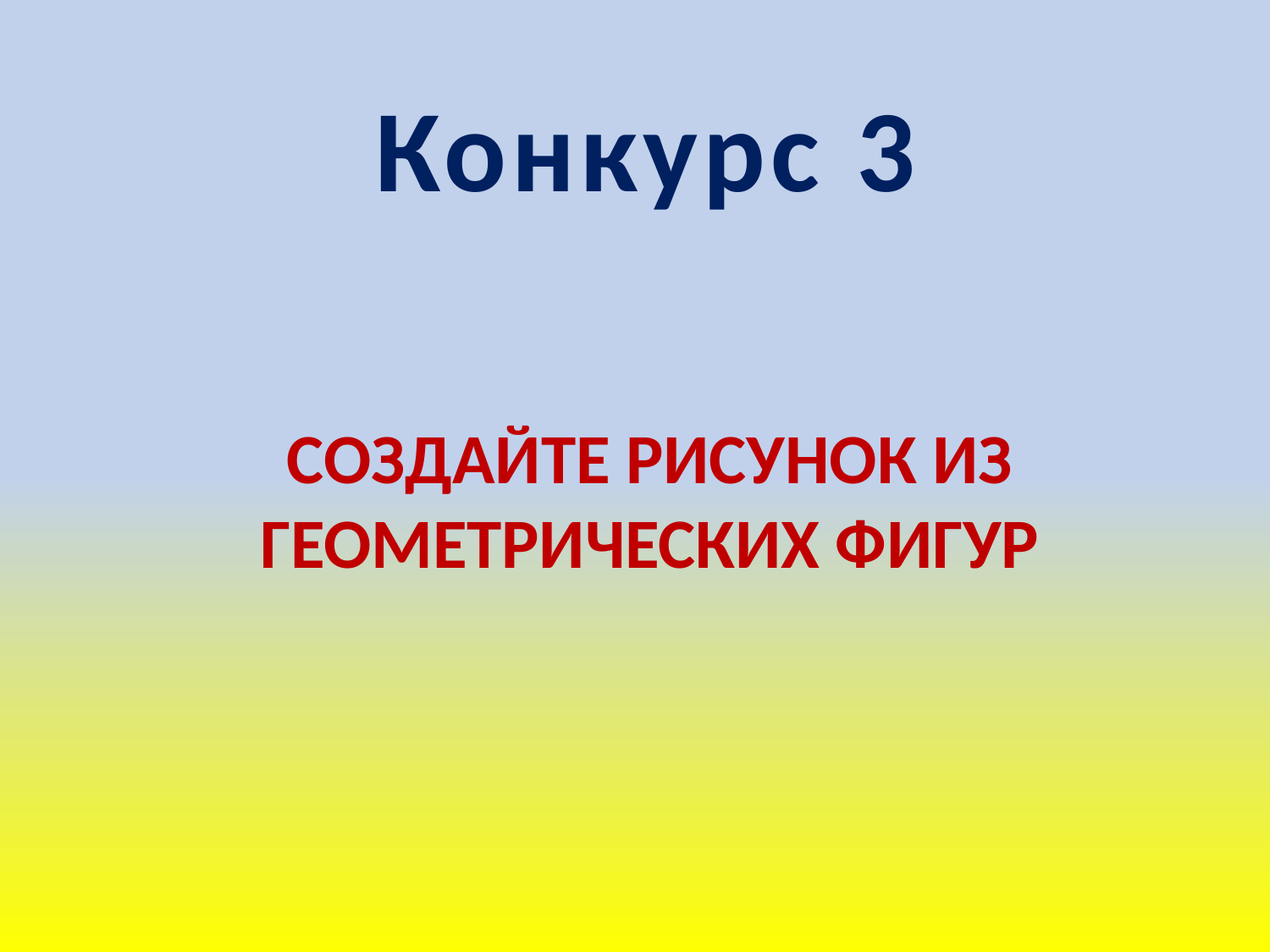

Конкурс 3
СОЗДАЙТЕ РИСУНОК ИЗ ГЕОМЕТРИЧЕСКИХ ФИГУР